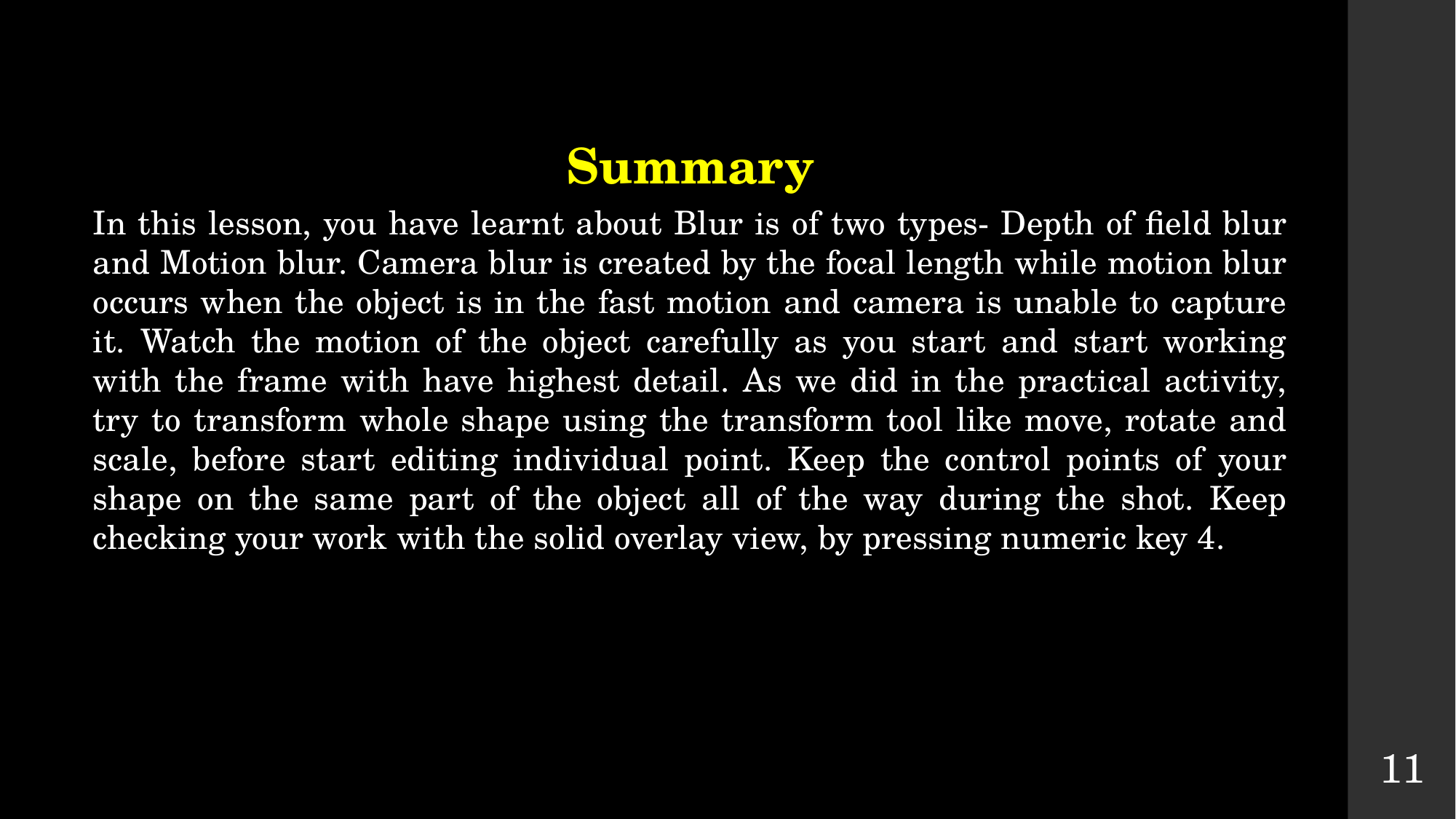

Summary
In this lesson, you have learnt about Blur is of two types- Depth of field blur and Motion blur. Camera blur is created by the focal length while motion blur occurs when the object is in the fast motion and camera is unable to capture it. Watch the motion of the object carefully as you start and start working with the frame with have highest detail. As we did in the practical activity, try to transform whole shape using the transform tool like move, rotate and scale, before start editing individual point. Keep the control points of your shape on the same part of the object all of the way during the shot. Keep checking your work with the solid overlay view, by pressing numeric key 4.
11